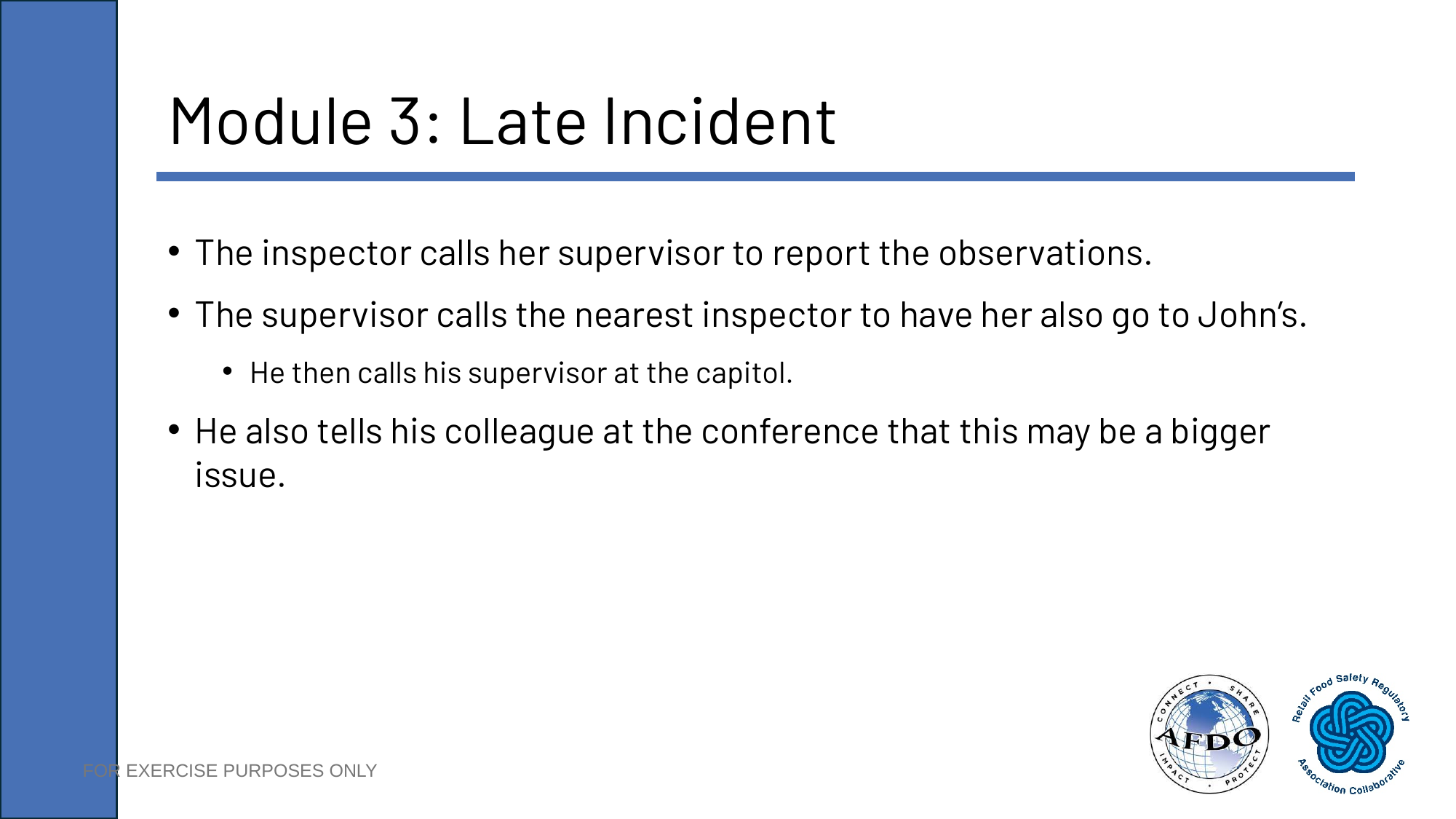

# Module 3: Late Incident
The inspector calls her supervisor to report the observations.
The supervisor calls the nearest inspector to have her also go to John’s.
He then calls his supervisor at the capitol.
He also tells his colleague at the conference that this may be a bigger issue.
FOR EXERCISE PURPOSES ONLY